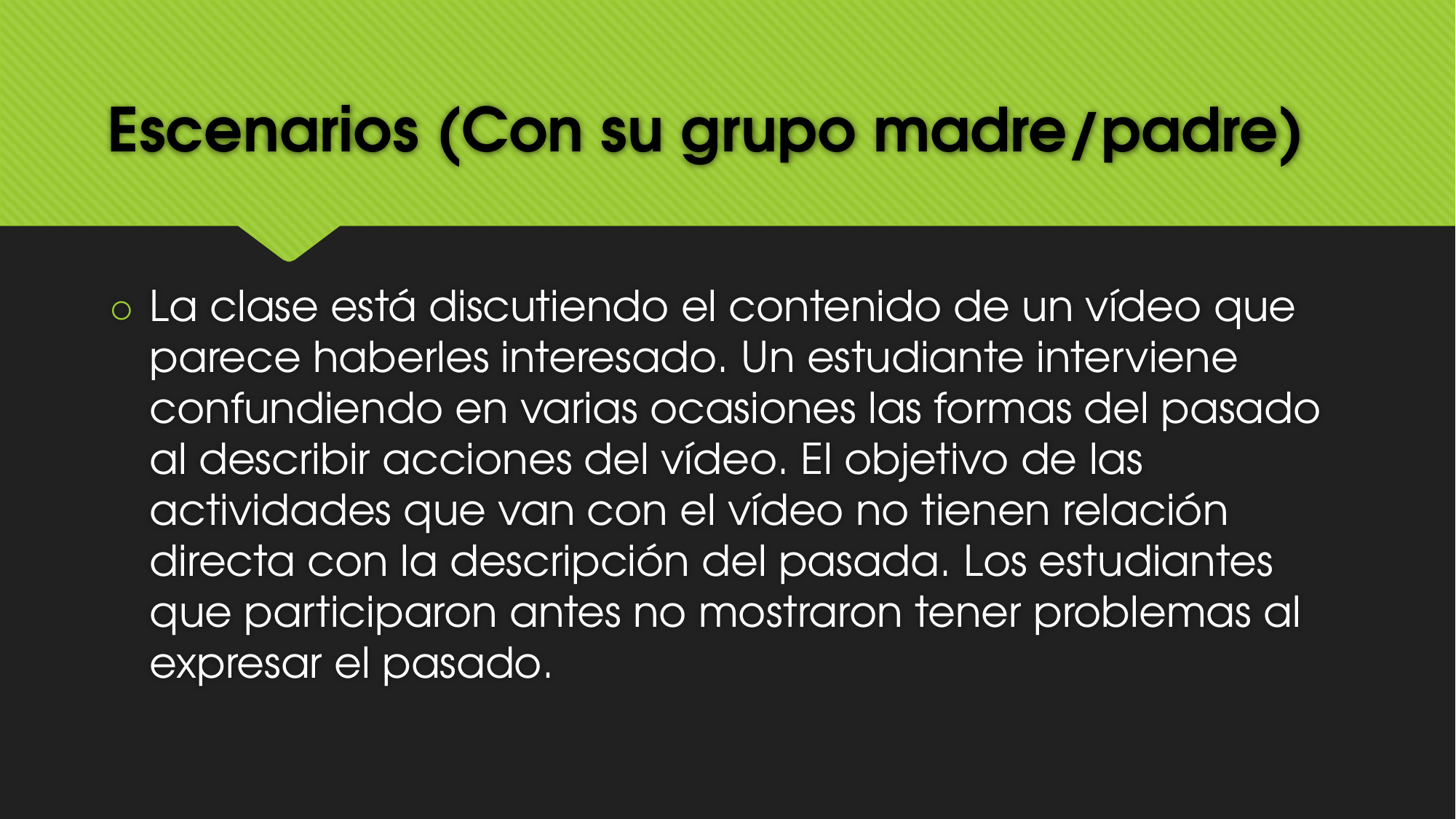

# Escenarios (Con su grupo madre/padre)
La clase está discutiendo el contenido de un vídeo que parece haberles interesado. Un estudiante interviene confundiendo en varias ocasiones las formas del pasado al describir acciones del vídeo. El objetivo de las actividades que van con el vídeo no tienen relación directa con la descripción del pasada. Los estudiantes que participaron antes no mostraron tener problemas al expresar el pasado.